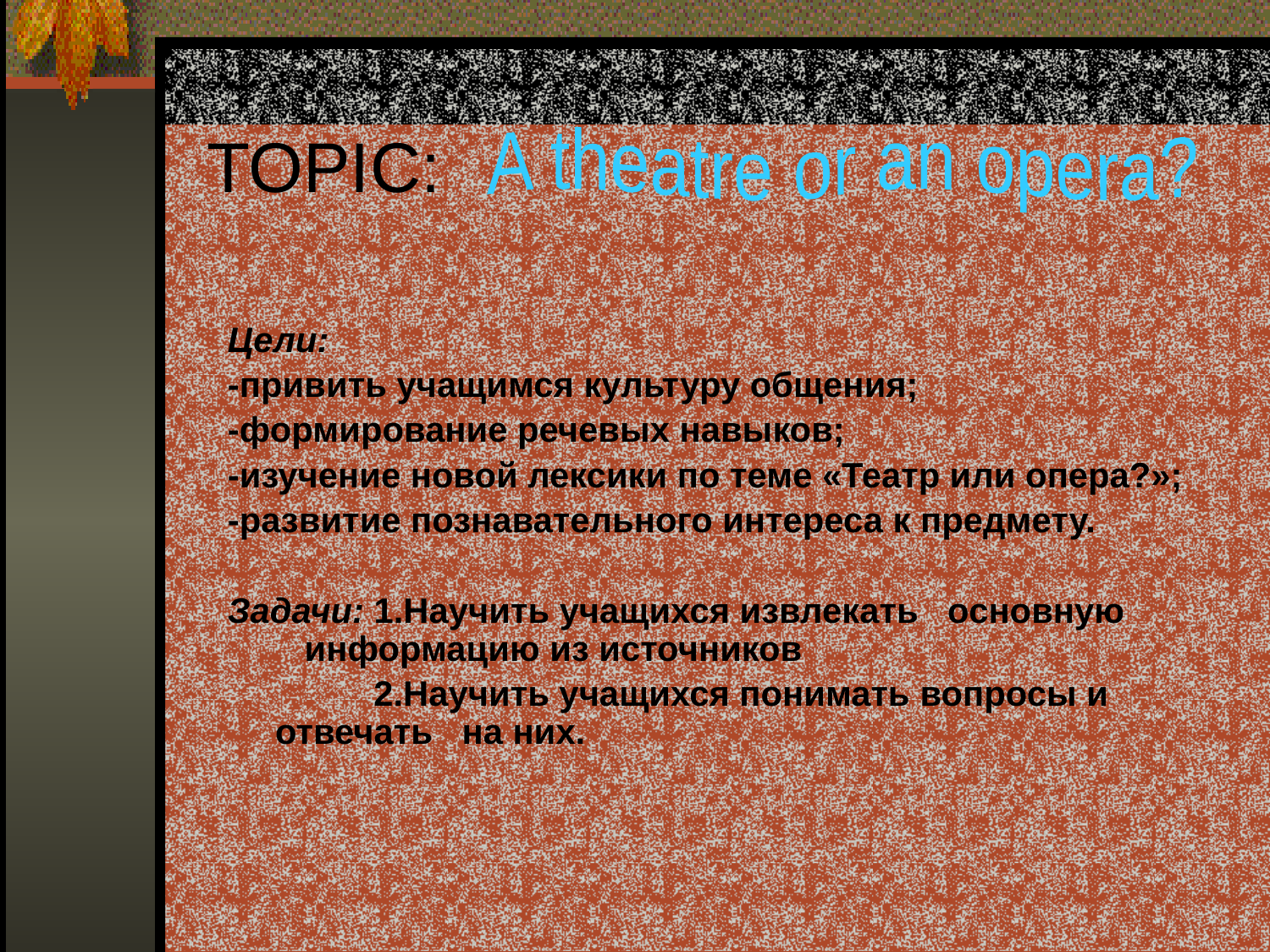

# TOPIC:
A theatre or an opera?

Цели:
-привить учащимся культуру общения;
-формирование речевых навыков;
-изучение новой лексики по теме «Театр или опера?»;
-развитие познавательного интереса к предмету.

Задачи: 1.Научить учащихся извлекать   основную              информацию из источников
               2.Научить учащихся понимать вопросы и отвечать   на них.